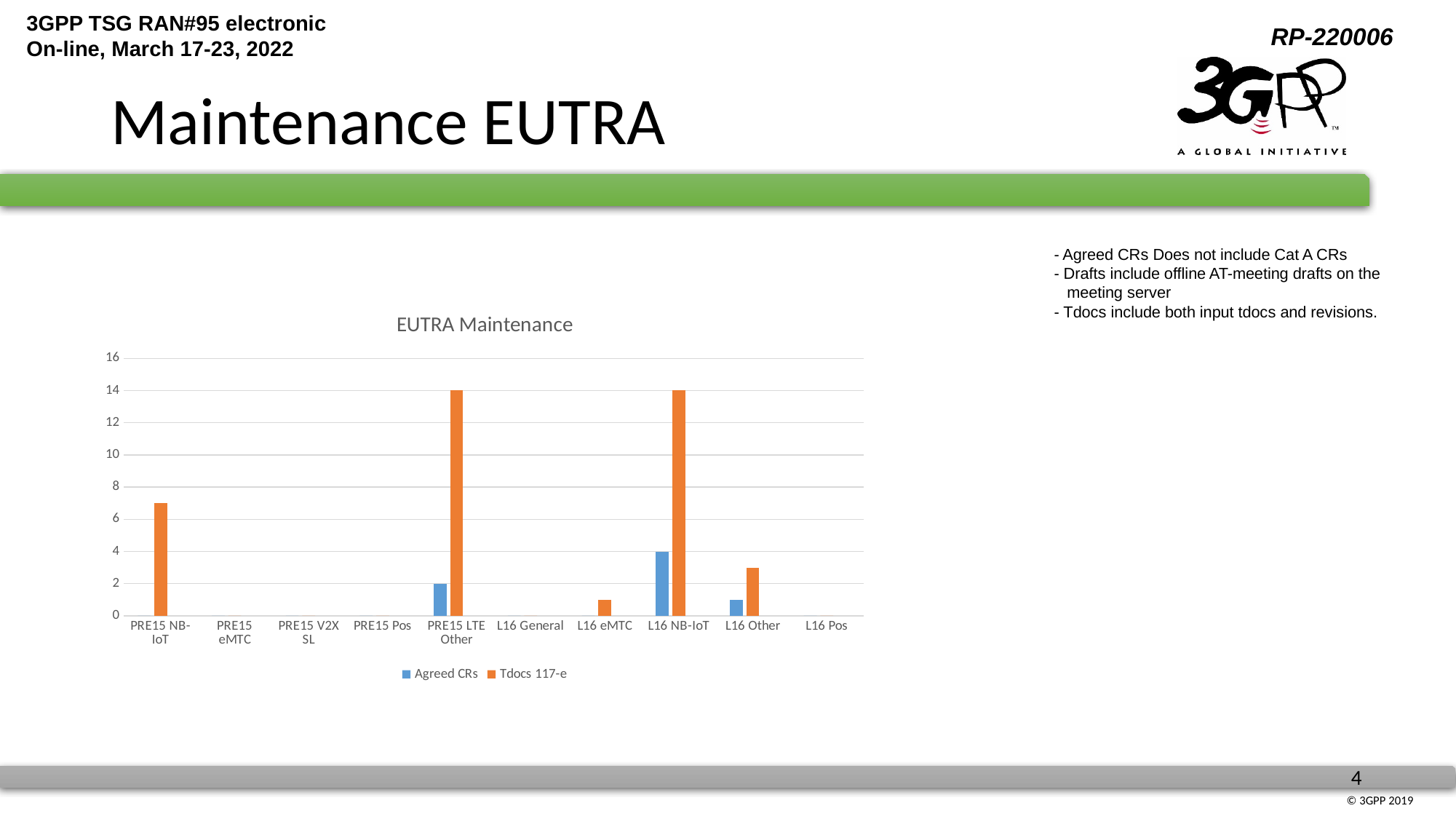

# Maintenance EUTRA
- Agreed CRs Does not include Cat A CRs
- Drafts include offline AT-meeting drafts on the
   meeting server
- Tdocs include both input tdocs and revisions.

### Chart: EUTRA Maintenance

| Category | Agreed CRs | Tdocs 117-e | Drafts |
|---|---|---|---|
| PRE15 NB-IoT | 0.0 | 7.0 | None |
| PRE15 eMTC | 0.0 | 0.0 | None |
| PRE15 V2X SL | 0.0 | 0.0 | None |
| PRE15 Pos | 0.0 | 0.0 | None |
| PRE15 LTE Other | 2.0 | 14.0 | None |
| L16 General | 0.0 | 0.0 | None |
| L16 eMTC | 0.0 | 1.0 | None |
| L16 NB-IoT | 4.0 | 14.0 | None |
| L16 Other | 1.0 | 3.0 | None |
| L16 Pos | 0.0 | 0.0 | None |